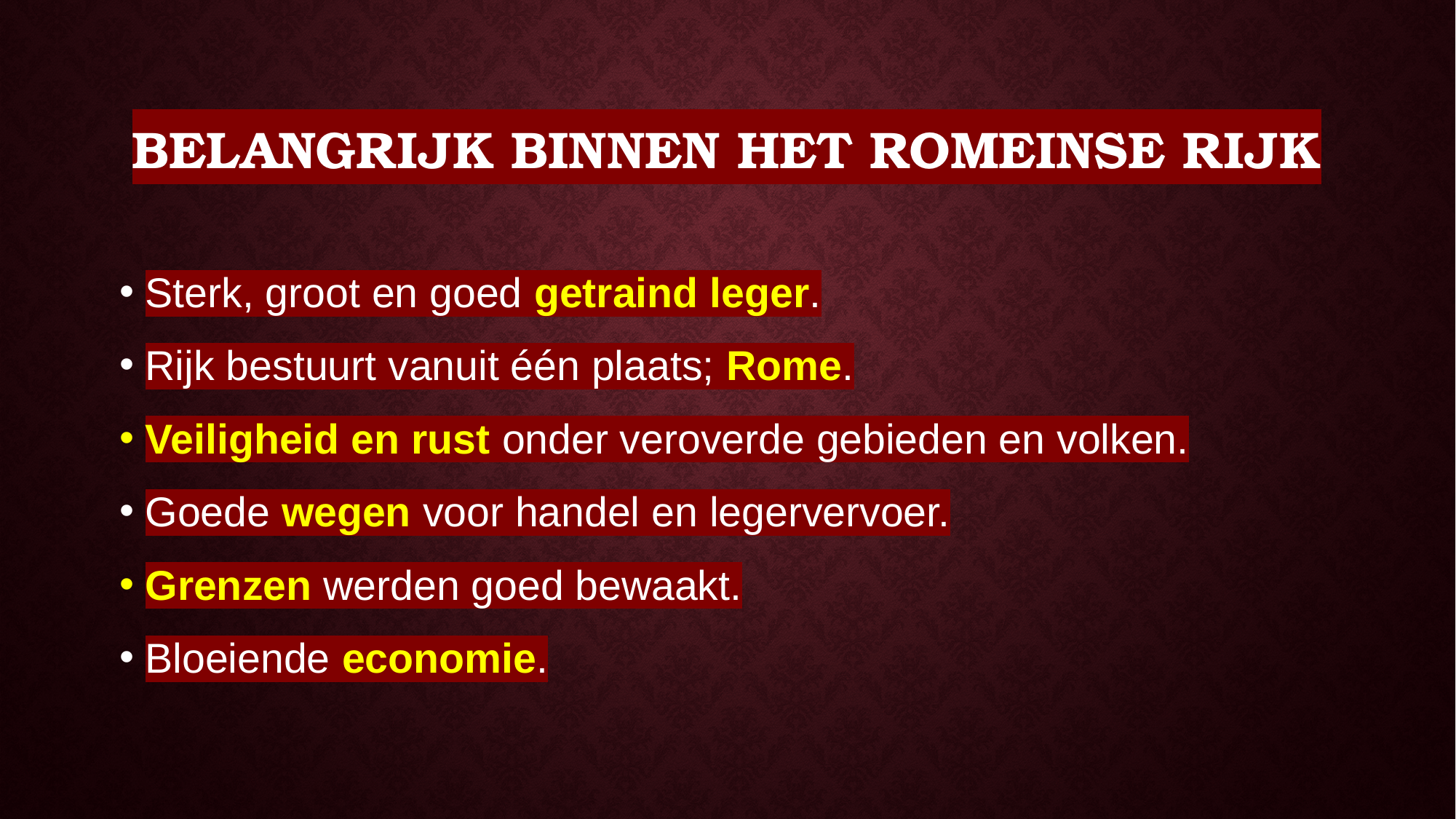

# Belangrijk binnen het Romeinse Rijk
Sterk, groot en goed getraind leger.
Rijk bestuurt vanuit één plaats; Rome.
Veiligheid en rust onder veroverde gebieden en volken.
Goede wegen voor handel en legervervoer.
Grenzen werden goed bewaakt.
Bloeiende economie.